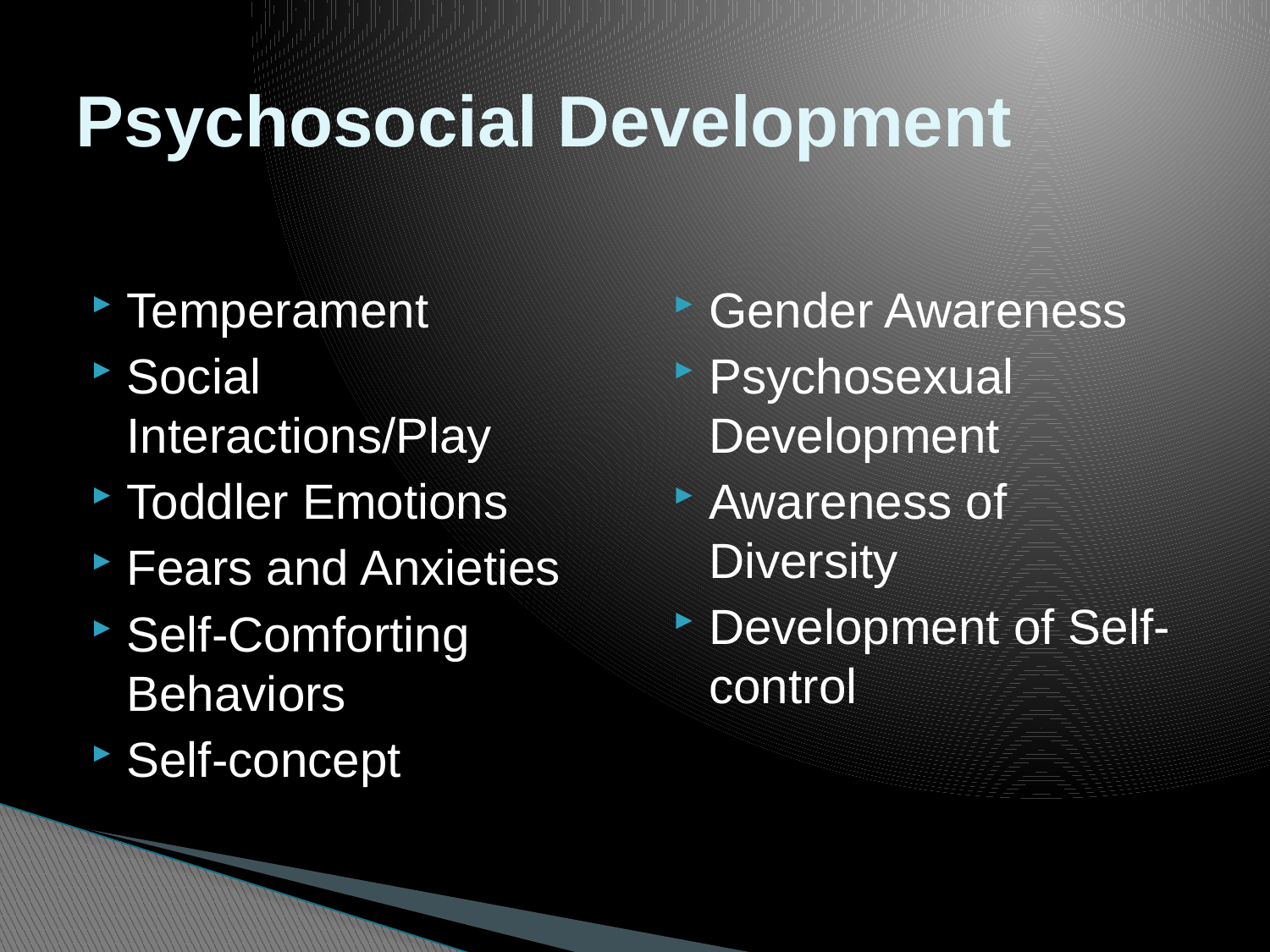

# Psychosocial Development

Temperament
Social Interactions/Play
Toddler Emotions
Fears and Anxieties
Self-Comforting Behaviors
Self-concept

Gender Awareness
Psychosexual Development
Awareness of Diversity
Development of Self-control